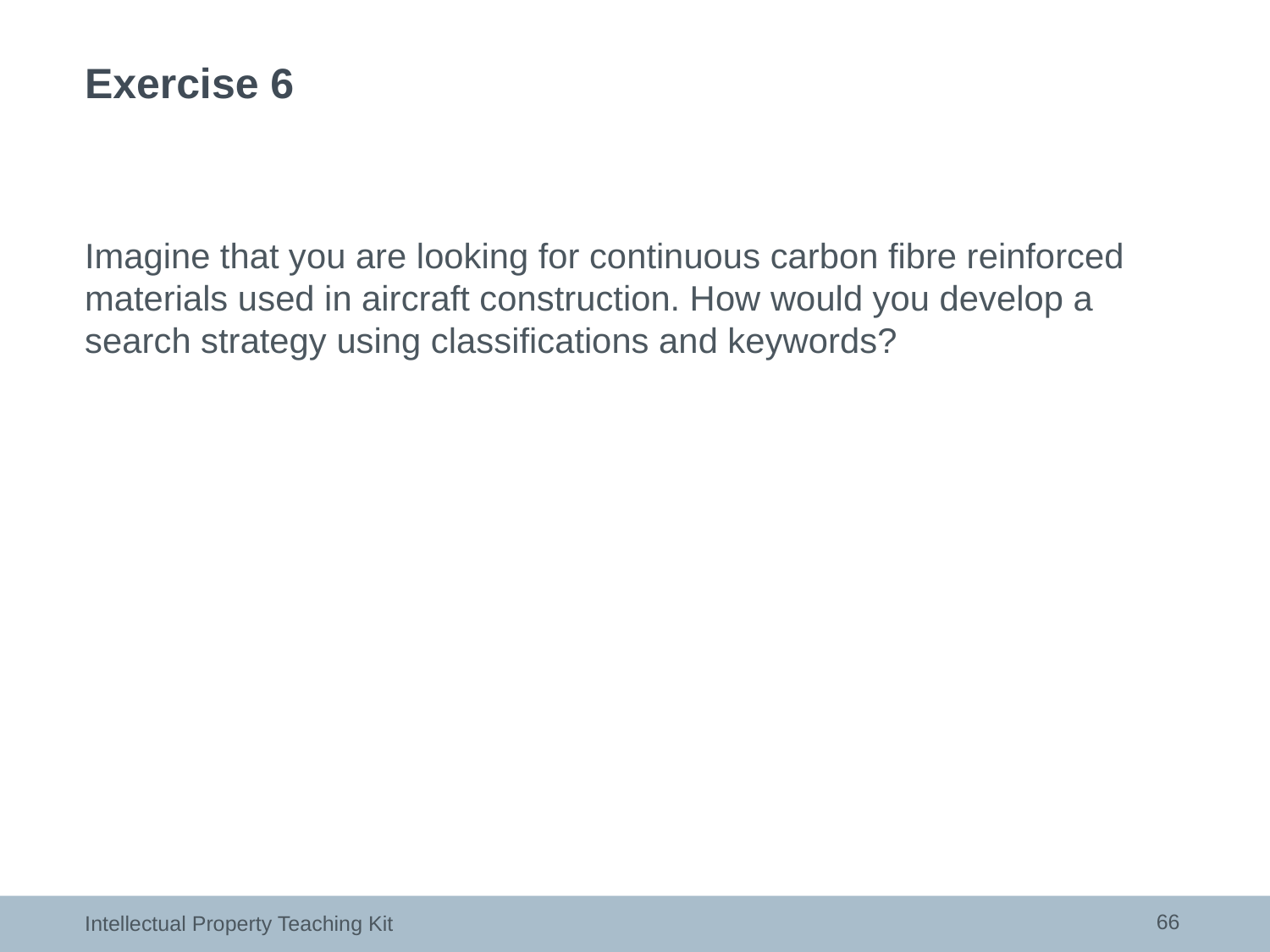

# Exercise 6
Imagine that you are looking for continuous carbon fibre reinforced materials used in aircraft construction. How would you develop a search strategy using classifications and keywords?

66
Intellectual Property Teaching Kit